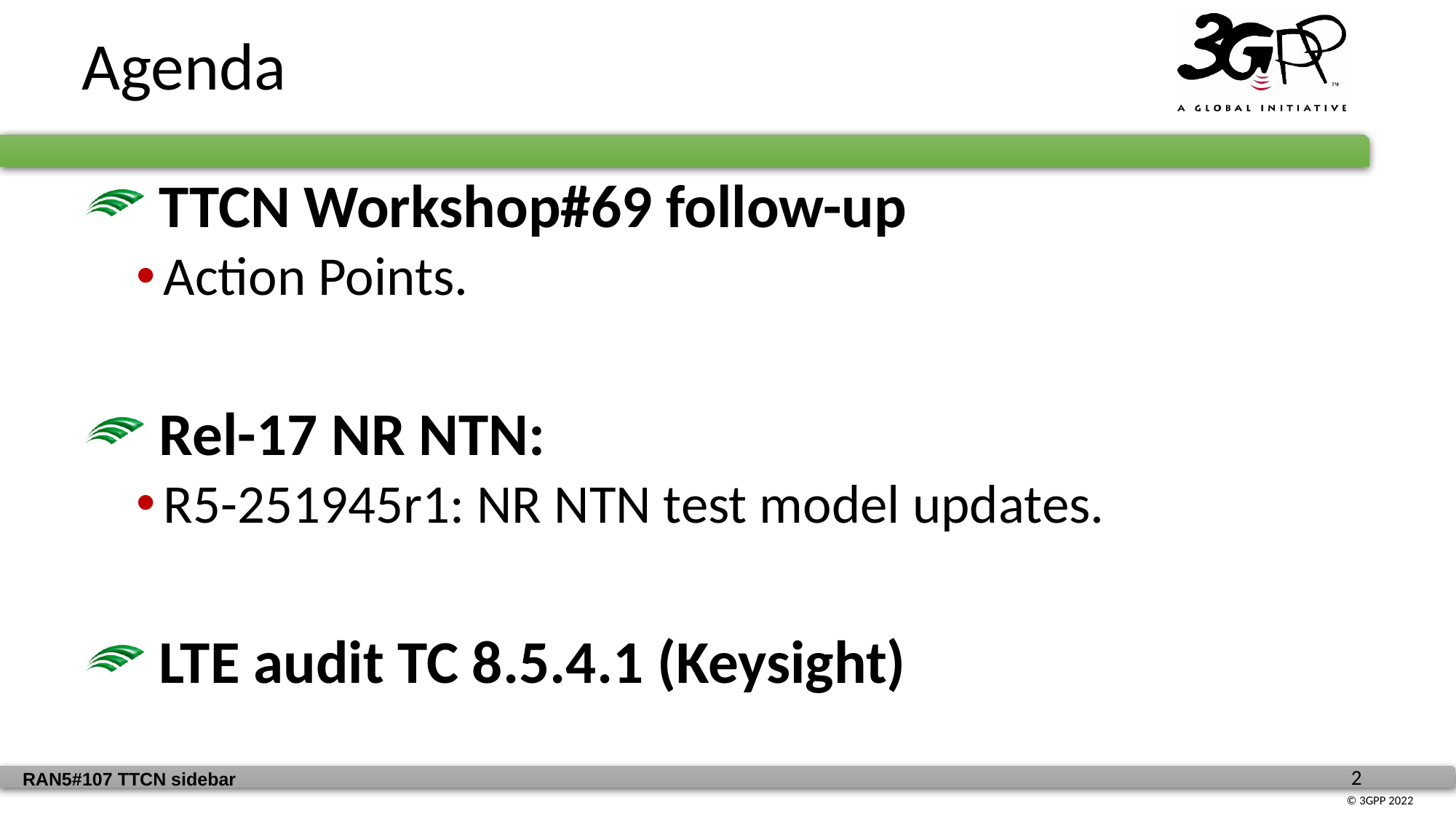

Agenda
 TTCN Workshop#69 follow-up
Action Points.

 Rel-17 NR NTN:
R5-251945r1: NR NTN test model updates.

 LTE audit TC 8.5.4.1 (Keysight)